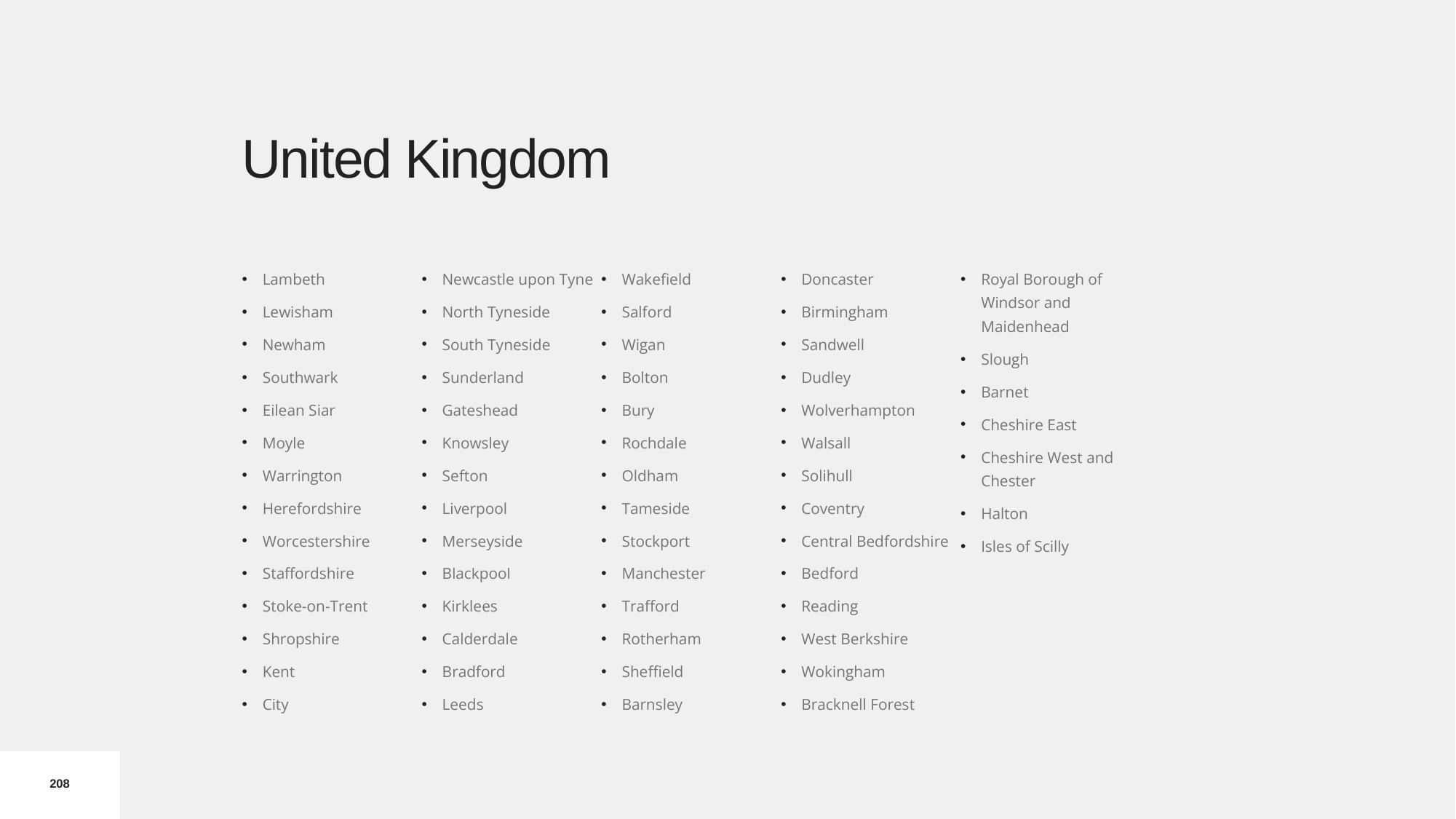

# United Kingdom
Lambeth
Lewisham
Newham
Southwark
Eilean Siar
Moyle
Warrington
Herefordshire
Worcestershire
Staffordshire
Stoke-on-Trent
Shropshire
Kent
City
Newcastle upon Tyne
North Tyneside
South Tyneside
Sunderland
Gateshead
Knowsley
Sefton
Liverpool
Merseyside
Blackpool
Kirklees
Calderdale
Bradford
Leeds
Wakefield
Salford
Wigan
Bolton
Bury
Rochdale
Oldham
Tameside
Stockport
Manchester
Trafford
Rotherham
Sheffield
Barnsley
Doncaster
Birmingham
Sandwell
Dudley
Wolverhampton
Walsall
Solihull
Coventry
Central Bedfordshire
Bedford
Reading
West Berkshire
Wokingham
Bracknell Forest
Royal Borough of Windsor and Maidenhead
Slough
Barnet
Cheshire East
Cheshire West and Chester
Halton
Isles of Scilly